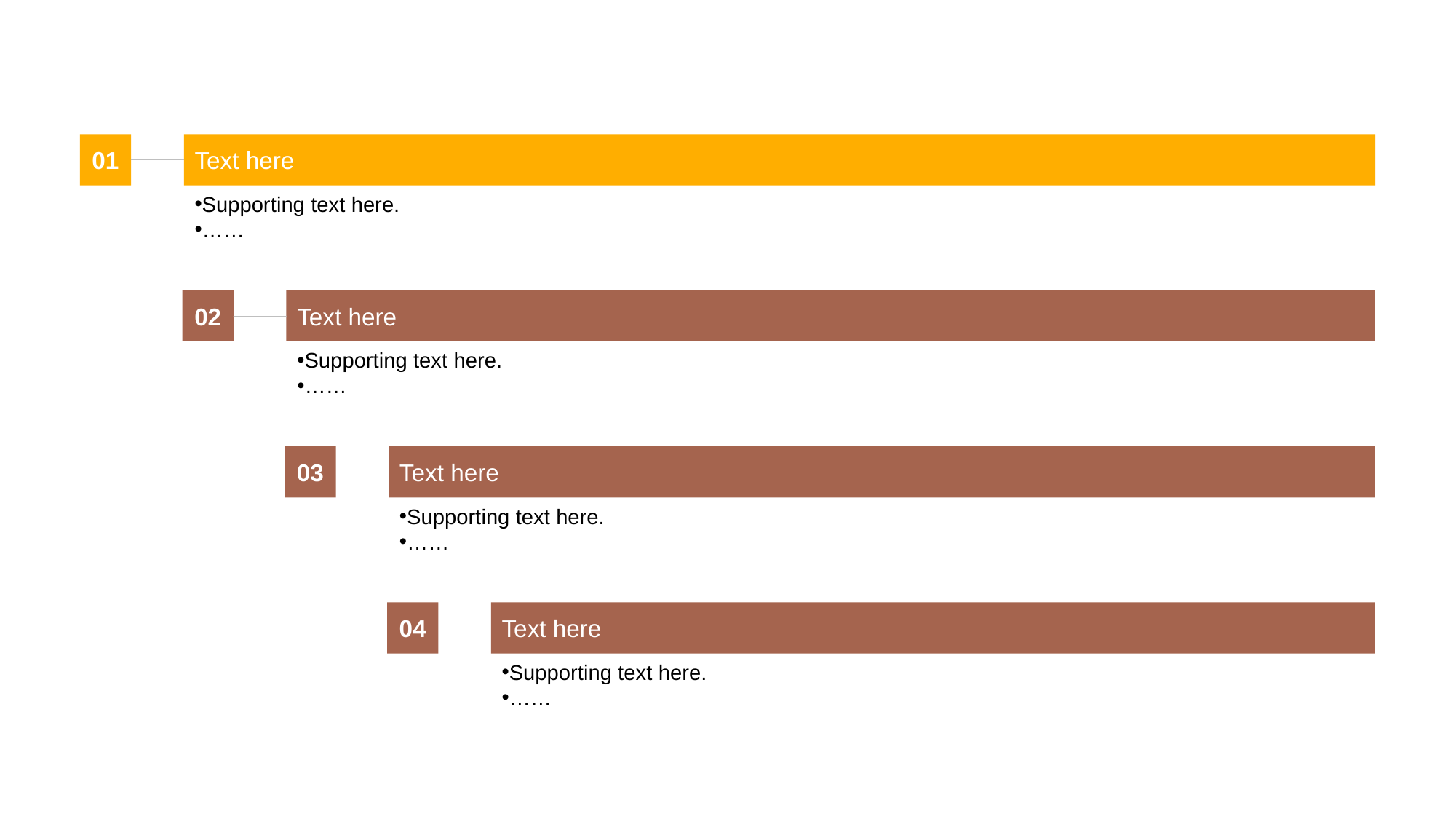

01
Text here
Supporting text here.
……
02
Text here
Supporting text here.
……
03
Text here
Supporting text here.
……
04
Text here
Supporting text here.
……